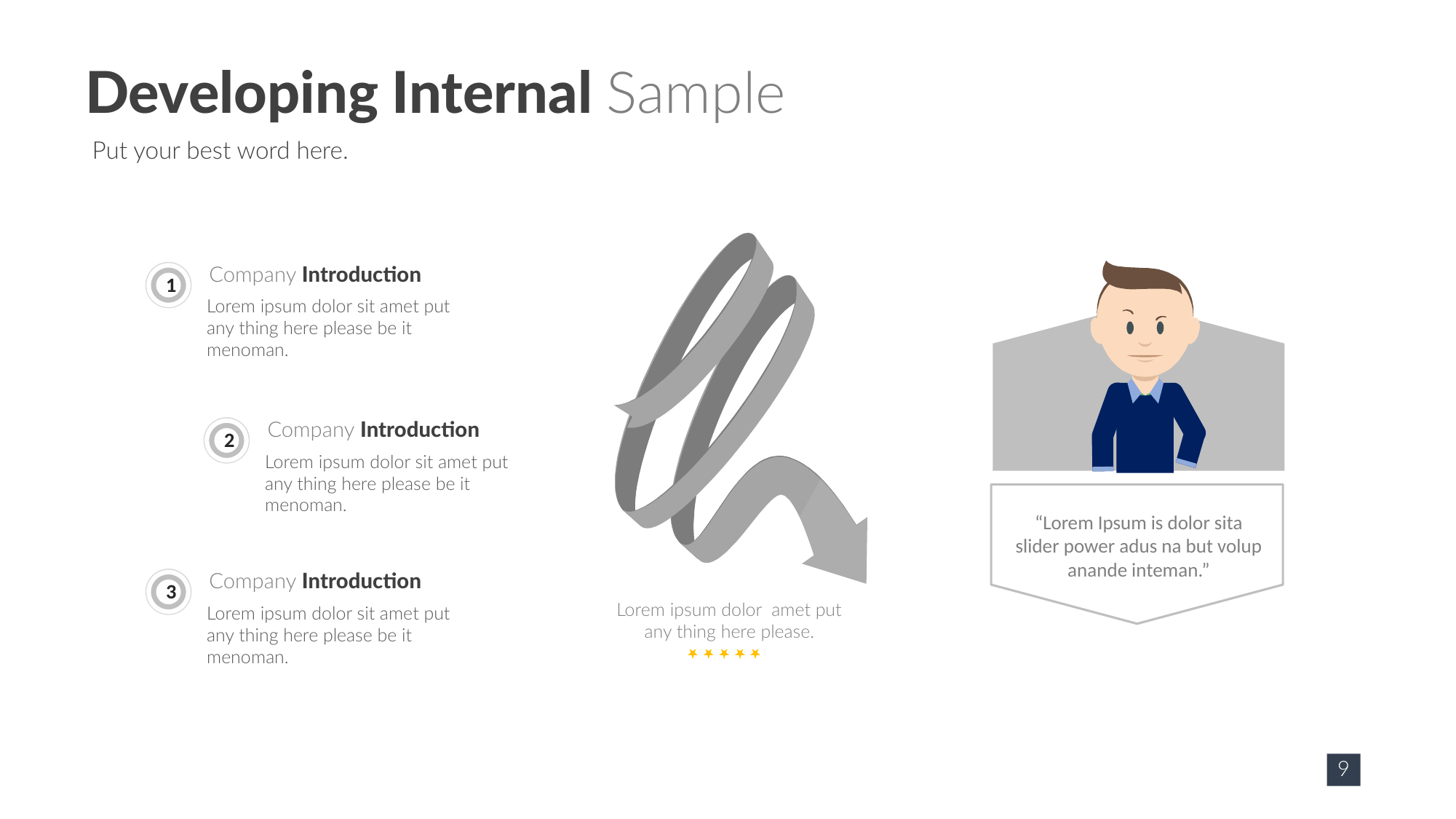

Developing Internal Sample
Put your best word here.
Company Introduction
Lorem ipsum dolor sit amet put any thing here please be it menoman.

1

“Lorem Ipsum is dolor sita slider power adus na but volup
anande inteman.”

Company Introduction
Lorem ipsum dolor sit amet put any thing here please be it menoman.

2

Company Introduction
Lorem ipsum dolor sit amet put any thing here please be it menoman.

3

Lorem ipsum dolor  amet put any thing here please.

9